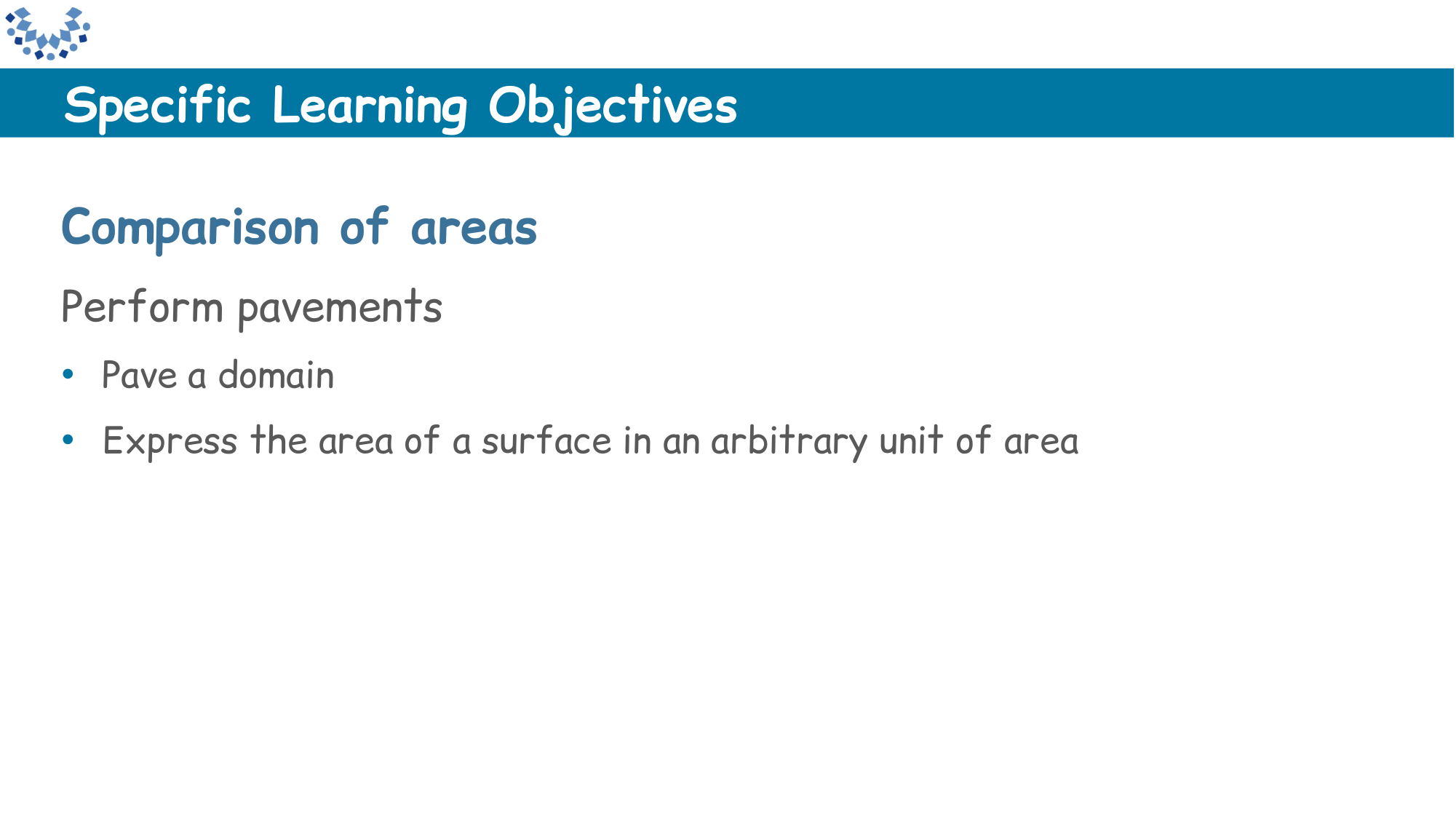

Specific Learning Objectives
Comparison of areas
Perform pavements
Pave a domain
Express the area of a surface in an arbitrary unit of area